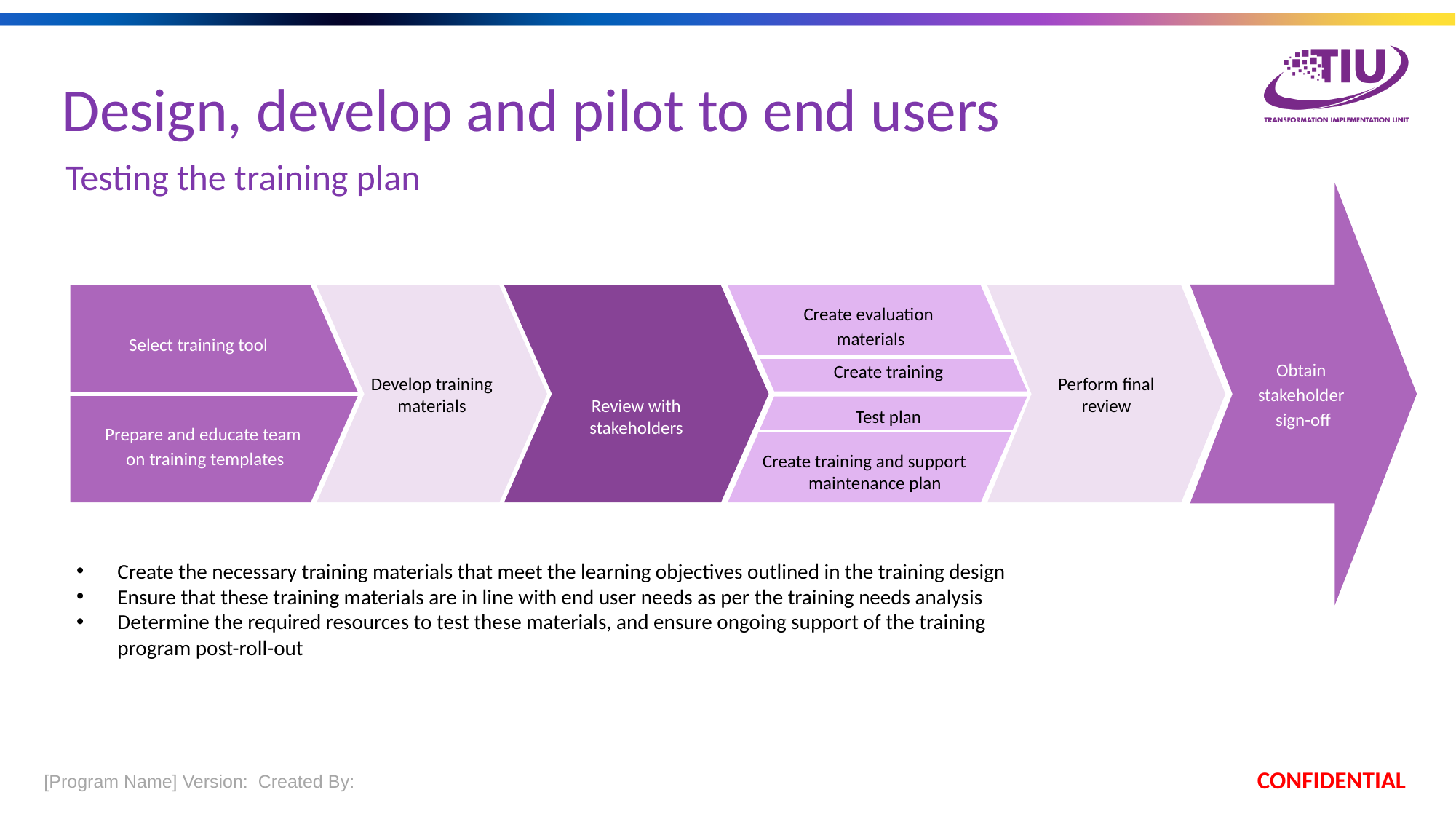

Design, develop and pilot to end users
Testing the training plan
Obtain
stakeholder
sign-off

Develop training materials

Review with stakeholders
Perform final review
Create evaluation
materials
Select training tool
Create training
Test plan

Prepare and educate team
on training templates
Create training and support maintenance plan
Create the necessary training materials that meet the learning objectives outlined in the training design
Ensure that these training materials are in line with end user needs as per the training needs analysis
Determine the required resources to test these materials, and ensure ongoing support of the training program post-roll-out
 [Program Name] Version:  Created By:
CONFIDENTIAL